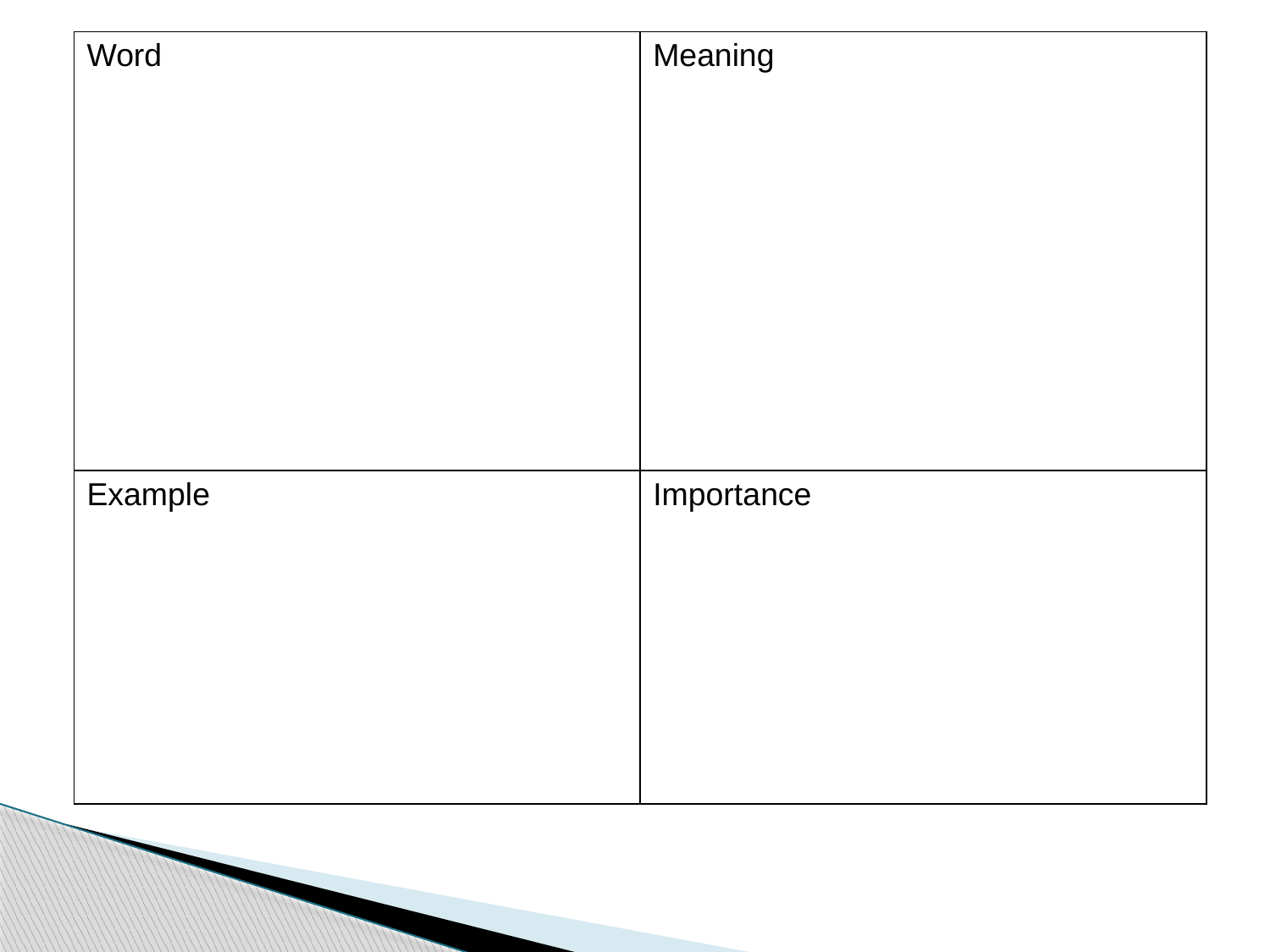

| Word | Meaning |
| --- | --- |
| Example | Importance |